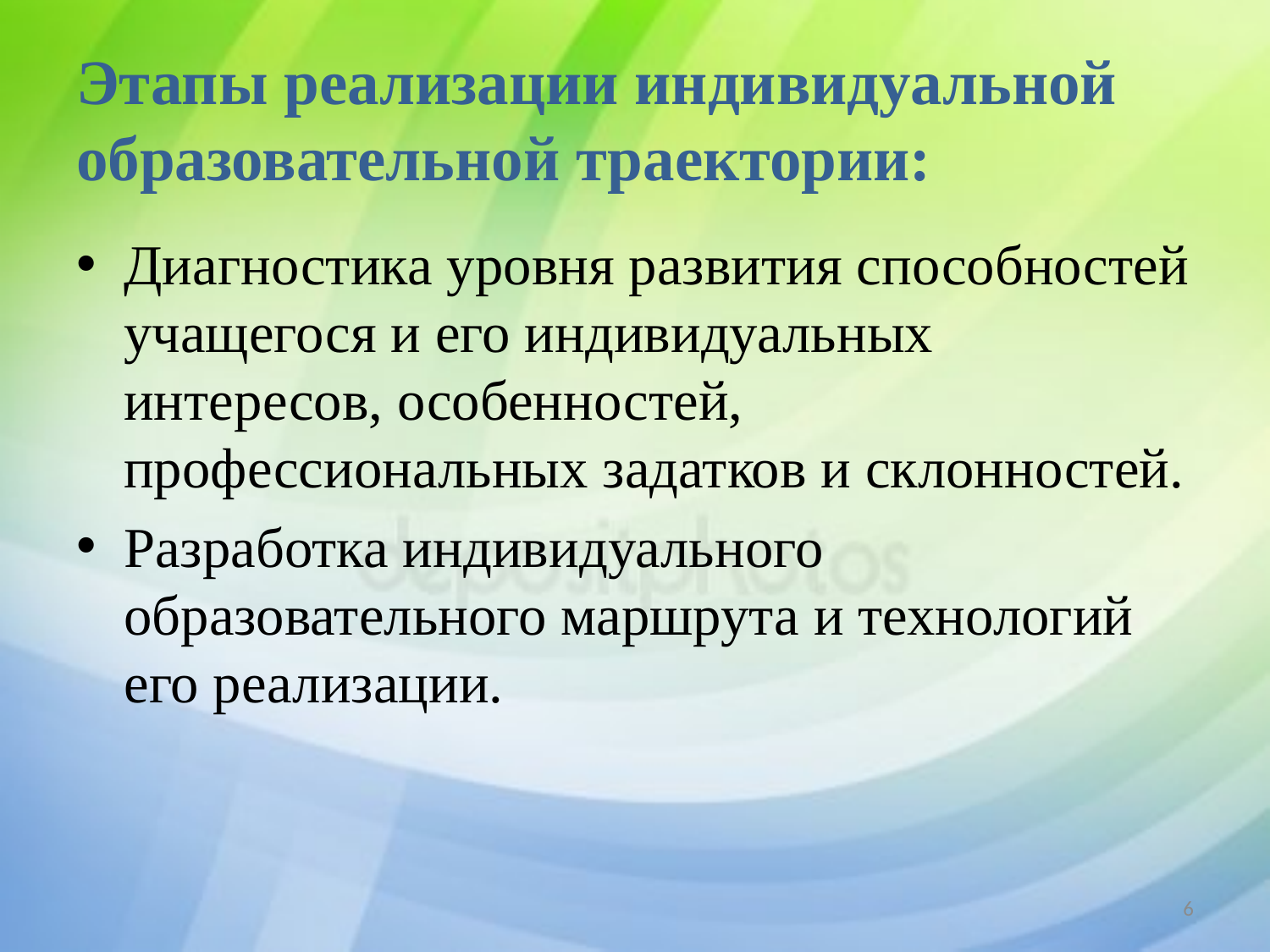

# Этапы реализации индивидуальной образовательной траектории:
Диагностика уровня развития способностей учащегося и его индивидуальных интересов, особенностей, профессиональных задатков и склонностей.
Разработка индивидуального образовательного маршрута и технологий его реализации.

6